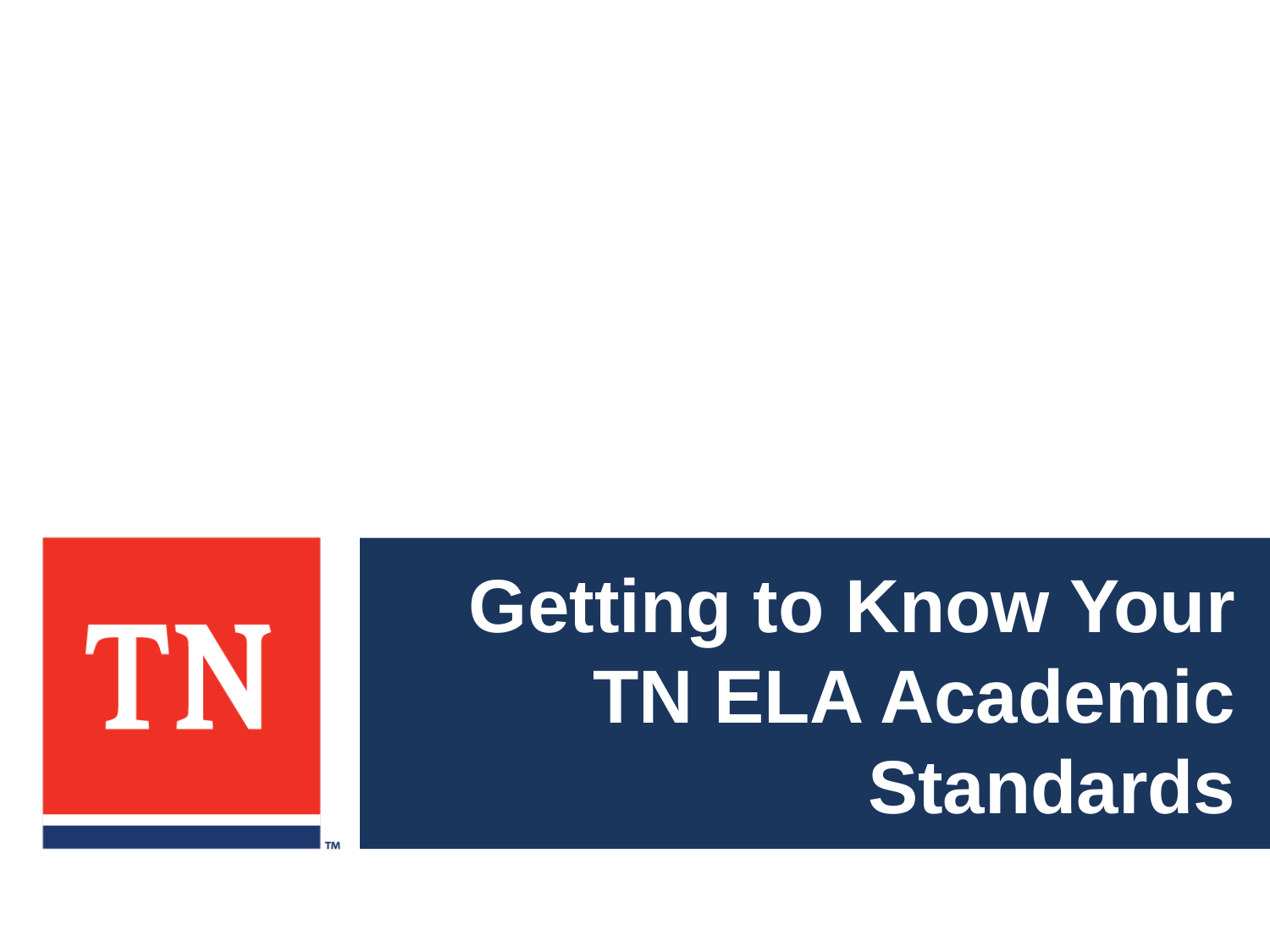

# Getting to Know Your TN ELA Academic Standards